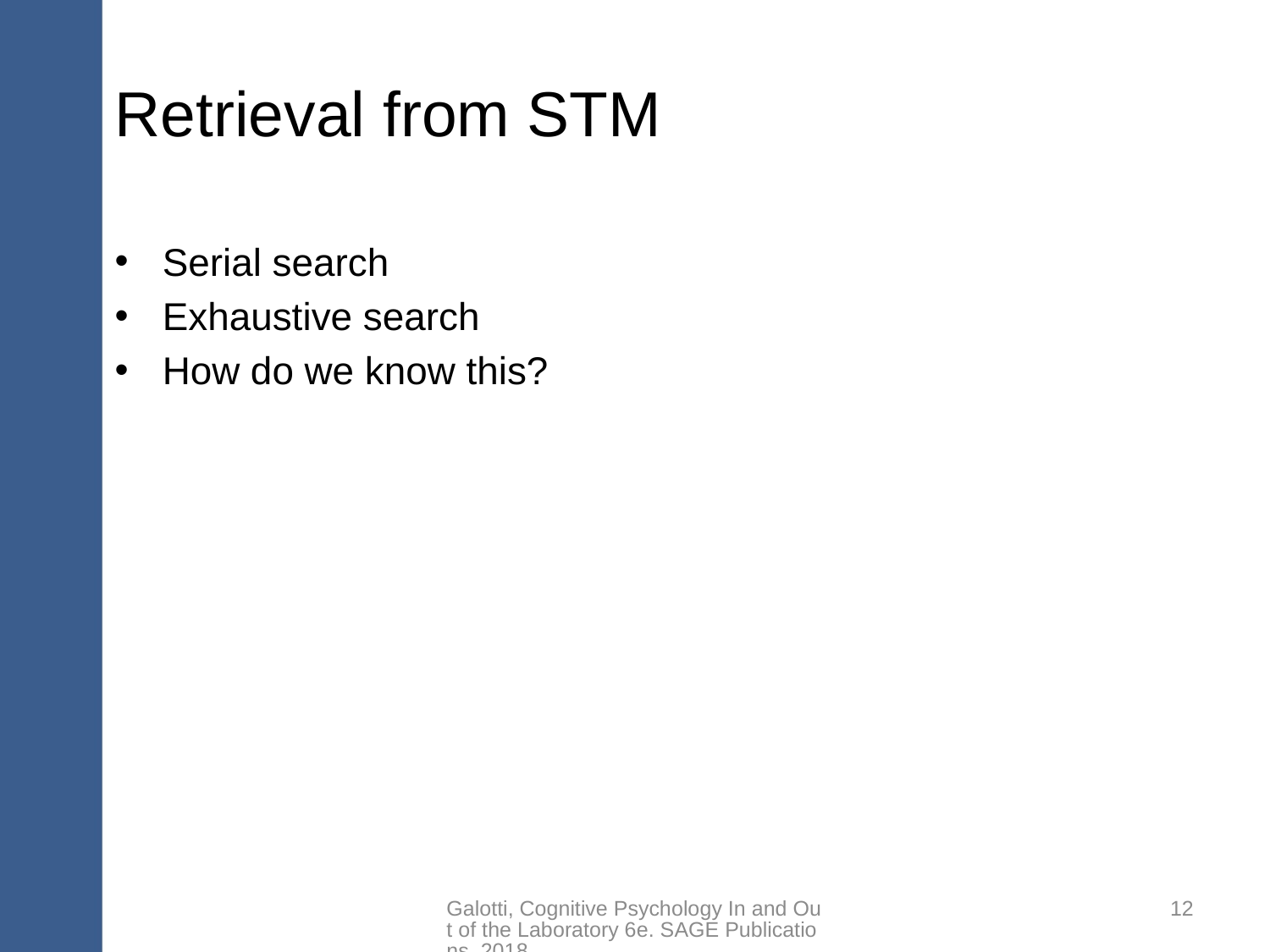

# Retrieval from STM
Serial search
Exhaustive search
How do we know this?
Galotti, Cognitive Psychology In and Out of the Laboratory 6e. SAGE Publications, 2018.
12